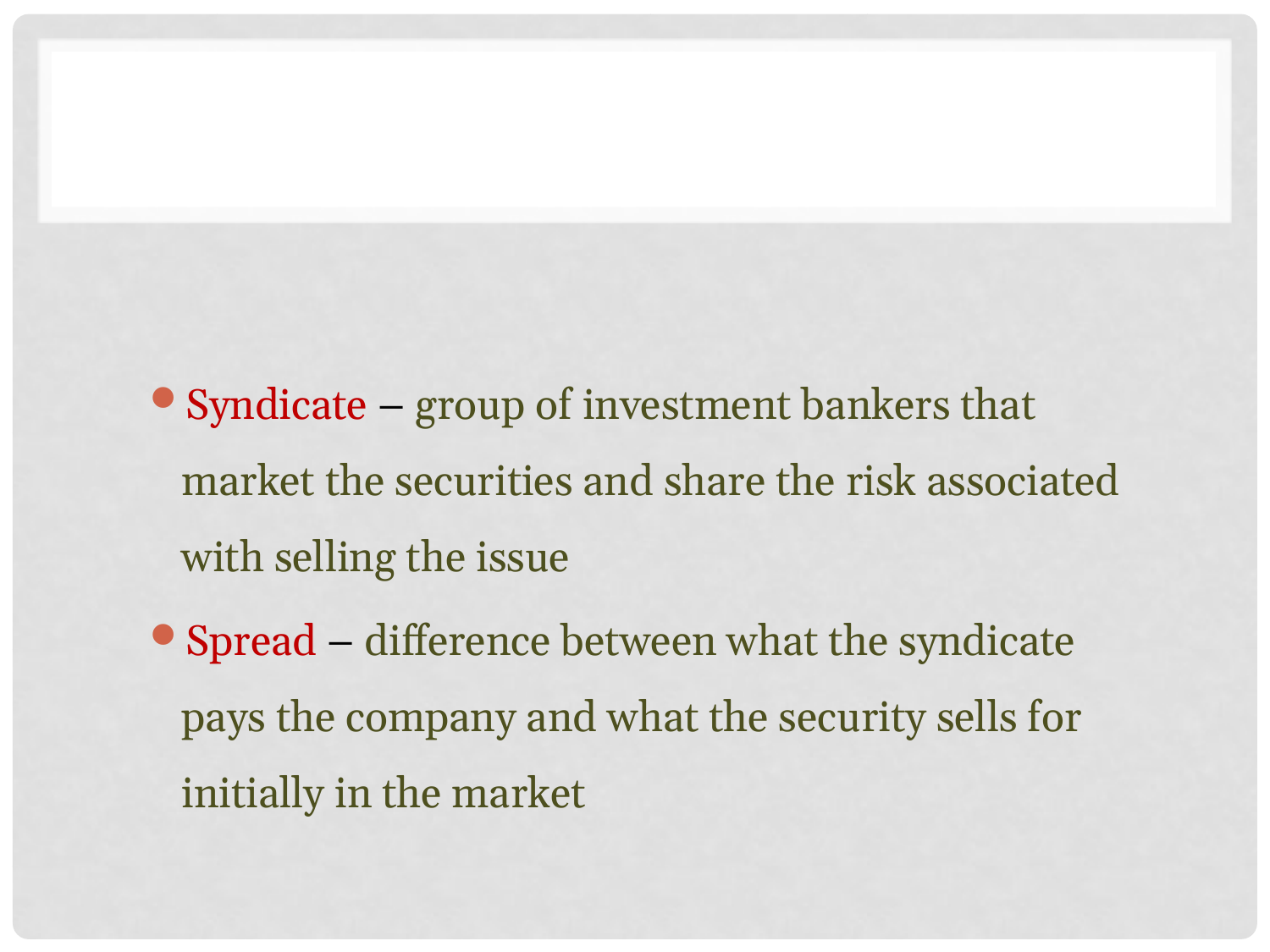

# Underwriters
Syndicate – group of investment bankers that market the securities and share the risk associated with selling the issue
Spread – difference between what the syndicate pays the company and what the security sells for initially in the market